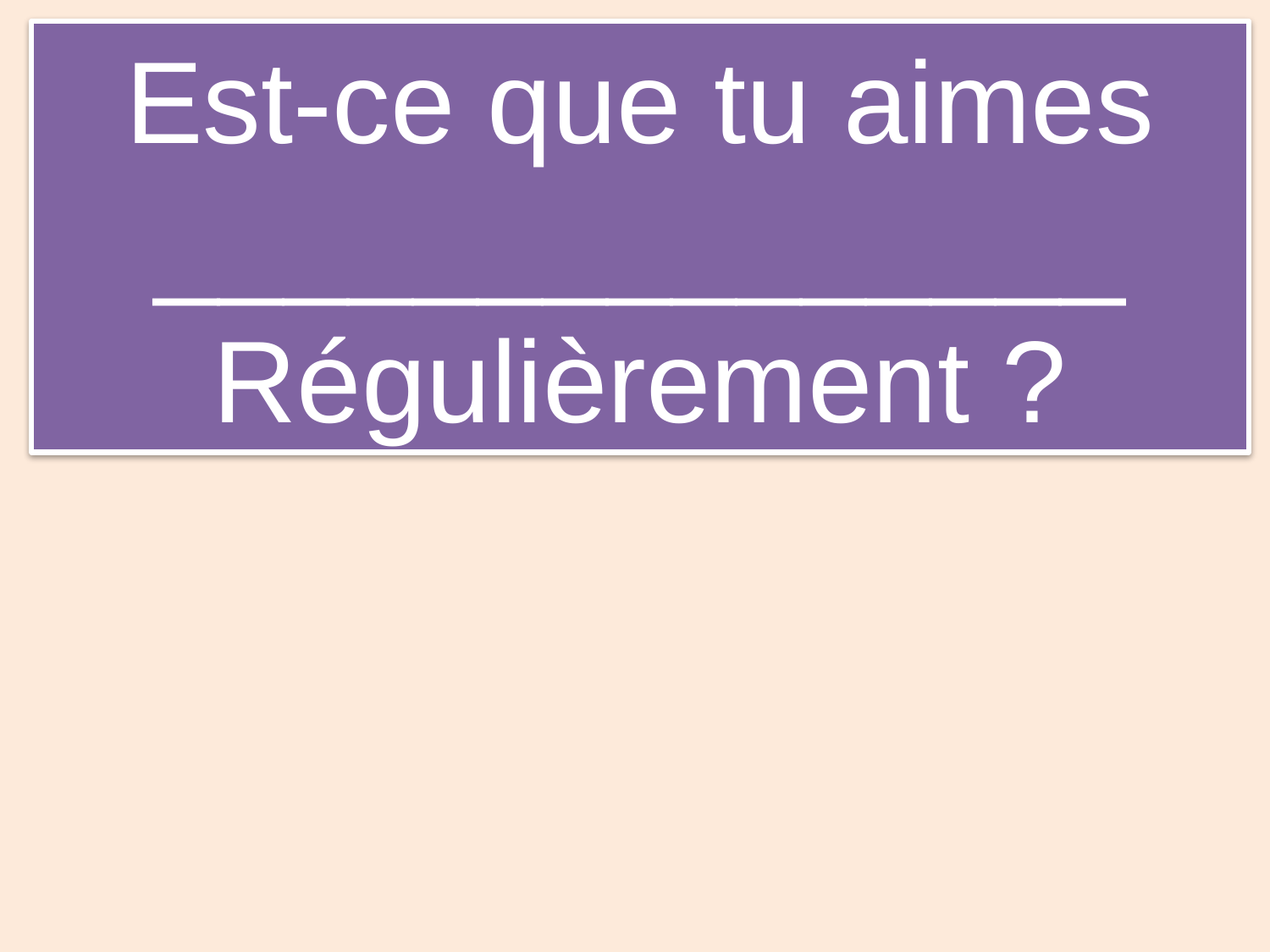

Est-ce que tu aimes
_______________
Régulièrement ?